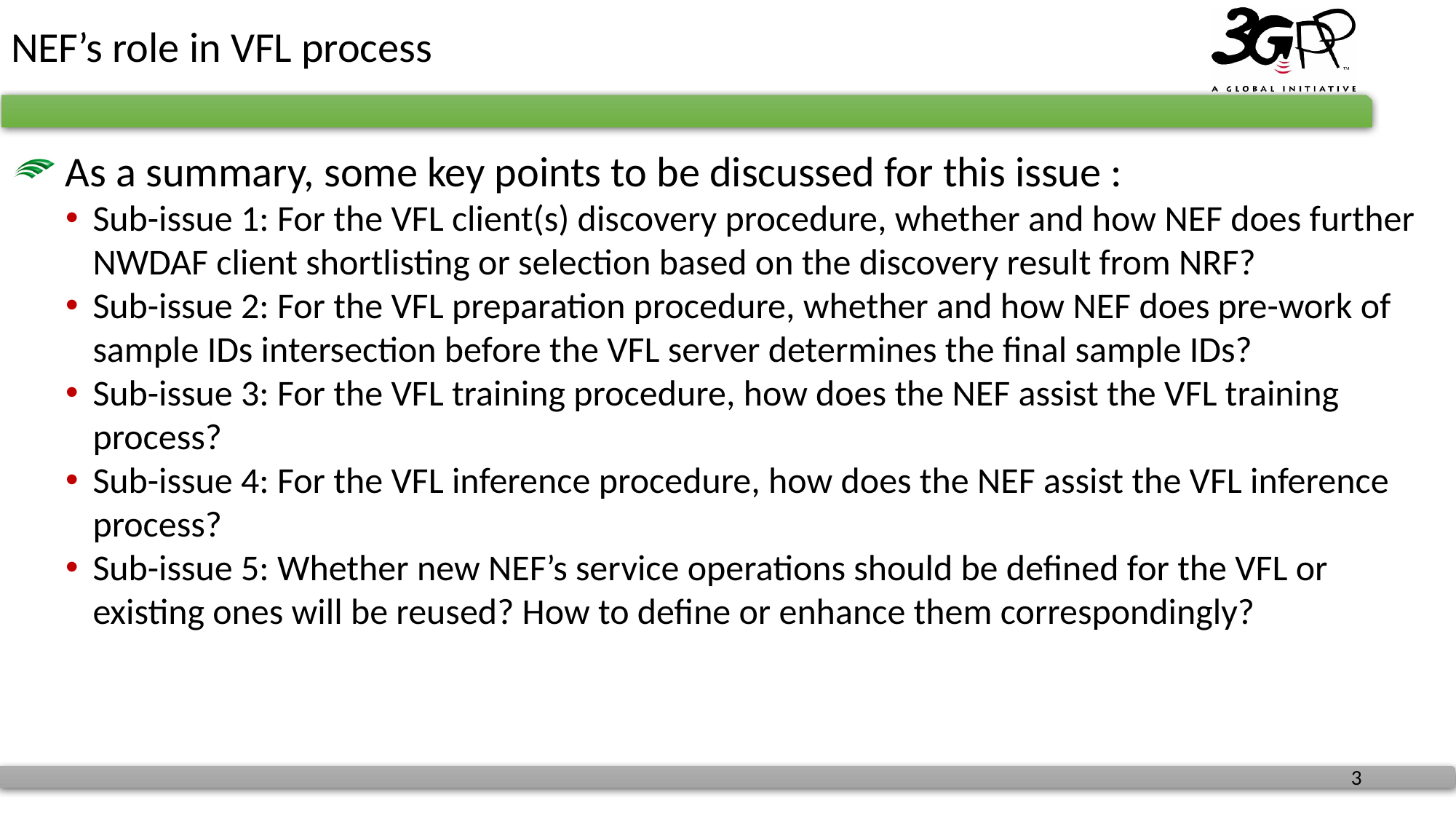

# NEF’s role in VFL process
 As a summary, some key points to be discussed for this issue :
Sub-issue 1: For the VFL client(s) discovery procedure, whether and how NEF does further NWDAF client shortlisting or selection based on the discovery result from NRF?
Sub-issue 2: For the VFL preparation procedure, whether and how NEF does pre-work of sample IDs intersection before the VFL server determines the final sample IDs?
Sub-issue 3: For the VFL training procedure, how does the NEF assist the VFL training process?
Sub-issue 4: For the VFL inference procedure, how does the NEF assist the VFL inference process?
Sub-issue 5: Whether new NEF’s service operations should be defined for the VFL or existing ones will be reused? How to define or enhance them correspondingly?